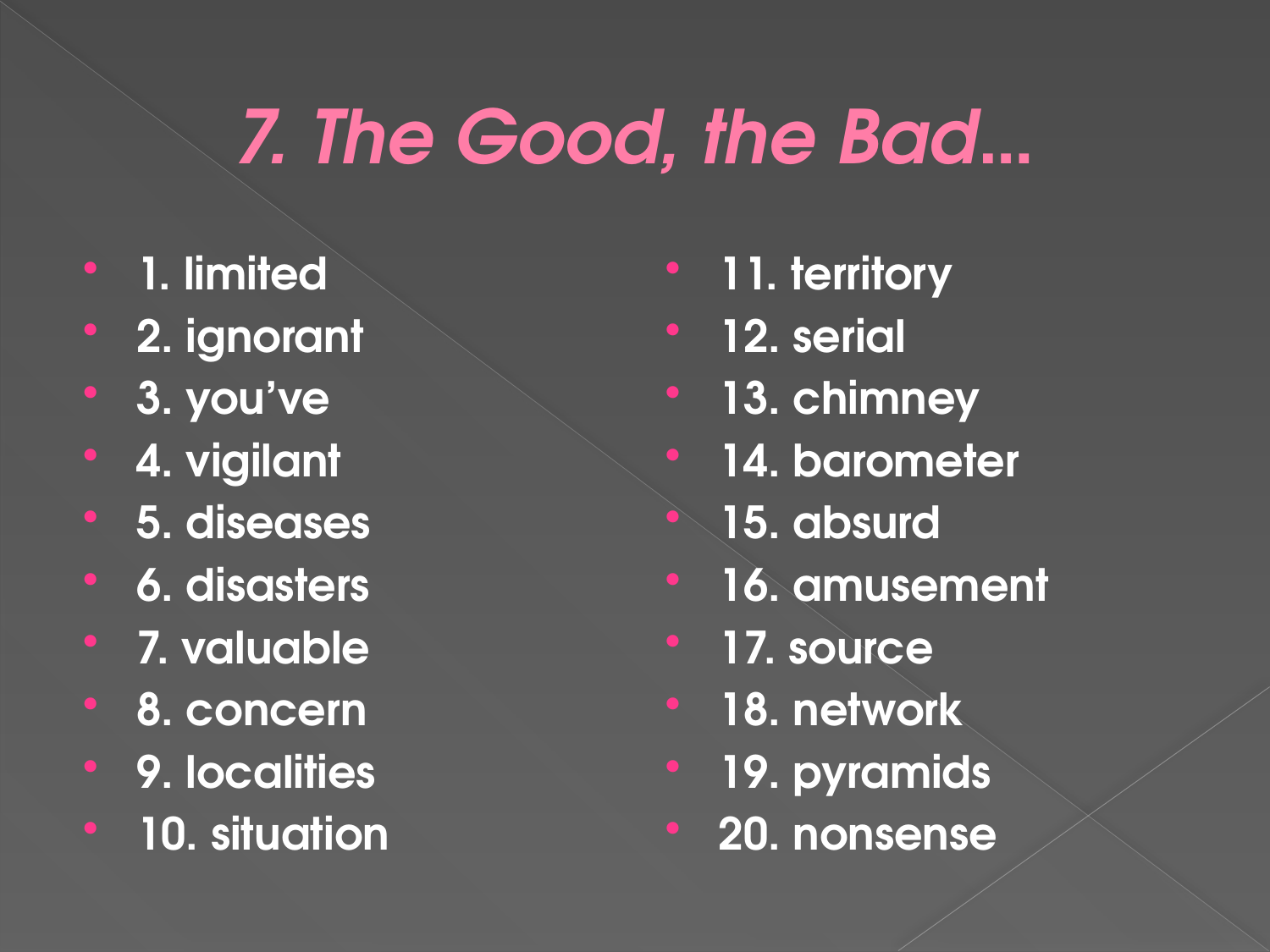

# 7. The Good, the Bad…
1. limited
2. ignorant
3. you’ve
4. vigilant
5. diseases
6. disasters
7. valuable
8. concern
9. localities
10. situation
11. territory
12. serial
13. chimney
14. barometer
15. absurd
16. amusement
17. source
18. network
19. pyramids
20. nonsense